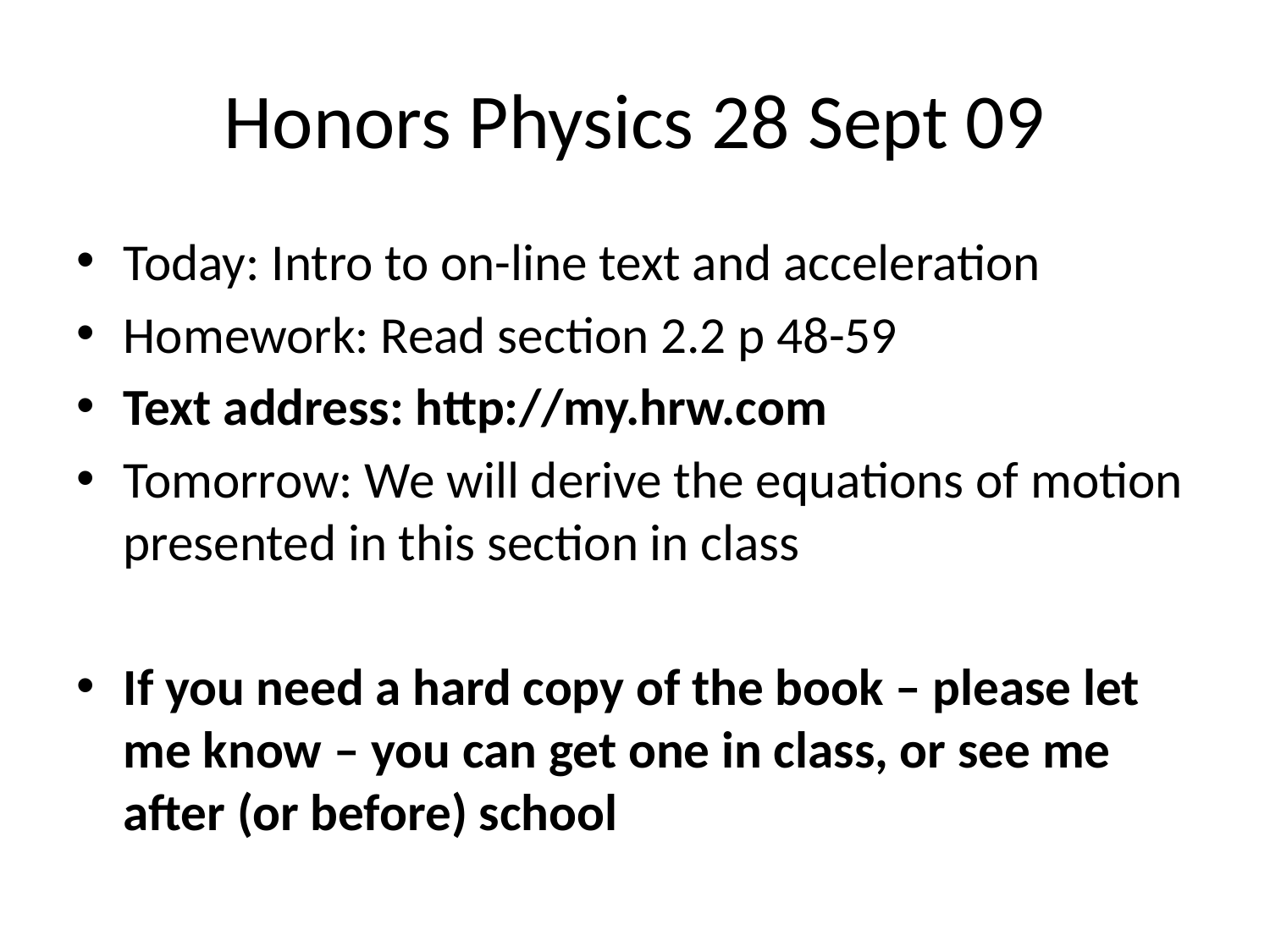

# Honors Physics 28 Sept 09
Today: Intro to on-line text and acceleration
Homework: Read section 2.2 p 48-59
Text address: http://my.hrw.com
Tomorrow: We will derive the equations of motion presented in this section in class

If you need a hard copy of the book – please let me know – you can get one in class, or see me after (or before) school